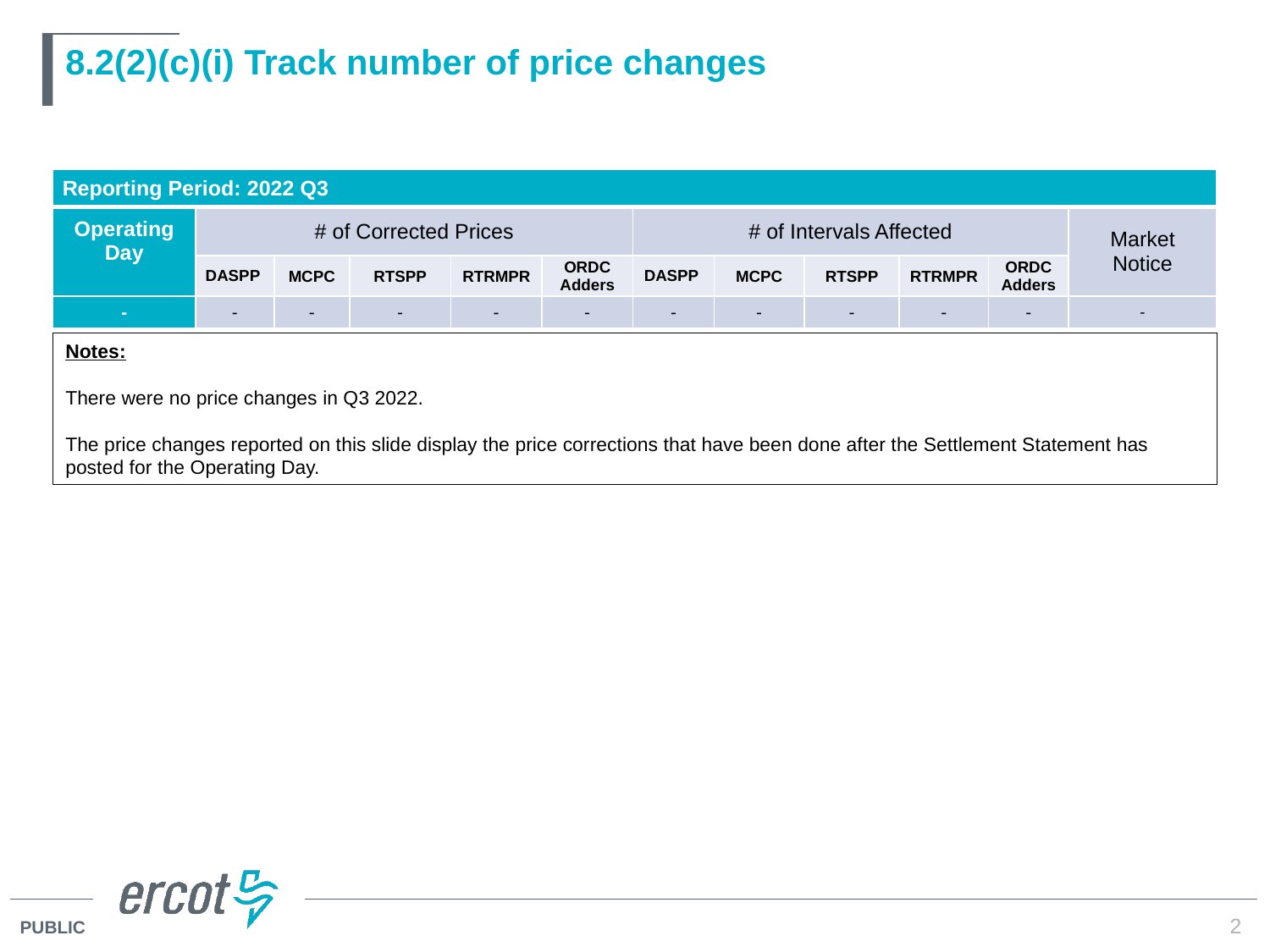

# 8.2(2)(c)(i) Track number of price changes
| Reporting Period: 2022 Q3 |  |  |  |  |  |  |  |  |  |  |  |
| --- | --- | --- | --- | --- | --- | --- | --- | --- | --- | --- | --- |
| Operating Day | # of Corrected Prices |  |  |  |  | # of Intervals Affected |  |  |  |  | Market Notice |
|  | DASPP | MCPC | RTSPP | RTRMPR | ORDC Adders | DASPP | MCPC | RTSPP | RTRMPR | ORDC Adders |  |
| - | - | - | - | - | - | - | - | - | - | - | - |
Notes:

There were no price changes in Q3 2022.

The price changes reported on this slide display the price corrections that have been done after the Settlement Statement has posted for the Operating Day.
2